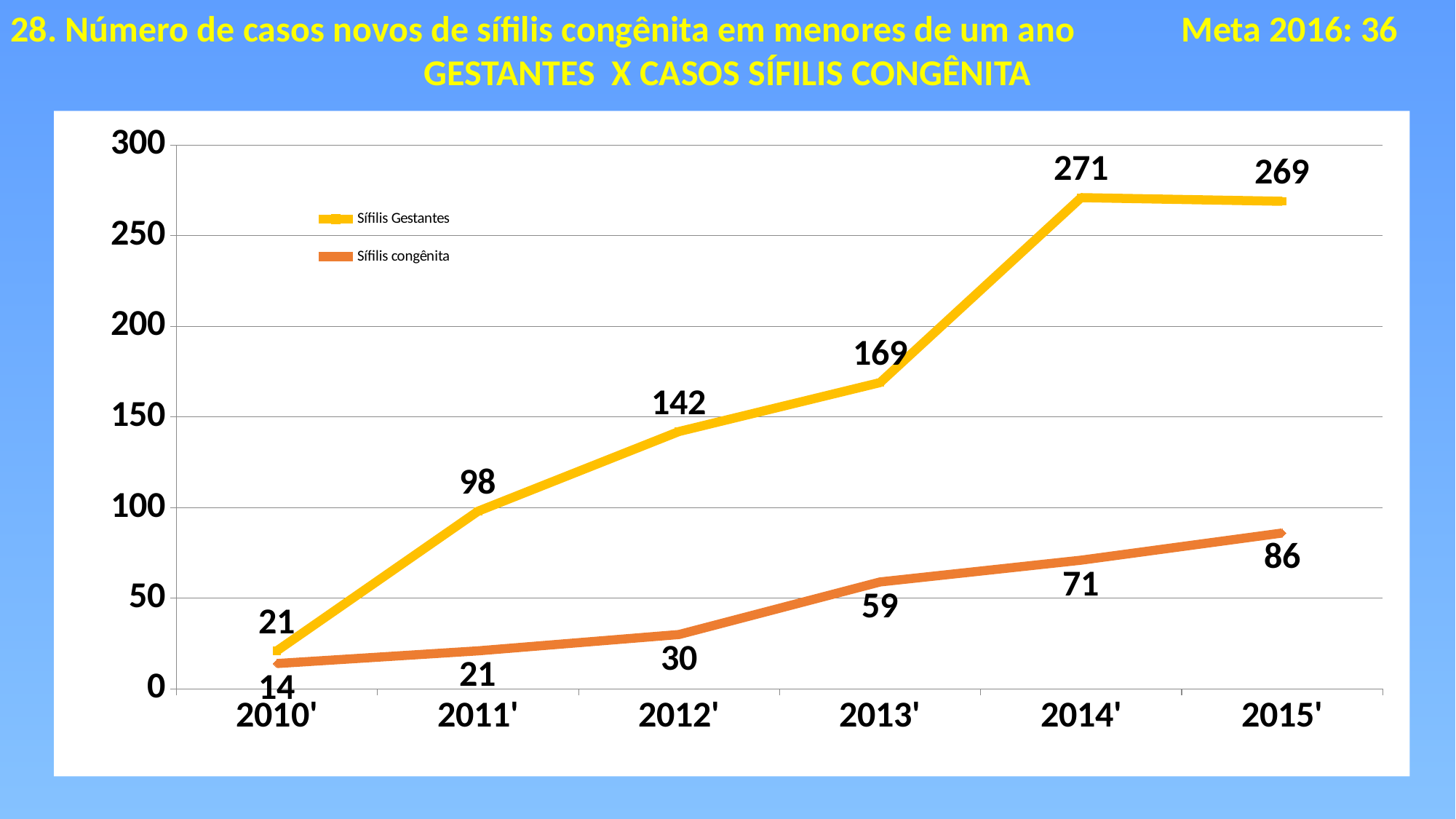

28. Número de casos novos de sífilis congênita em menores de um ano             Meta 2016: 36
GESTANTES  X CASOS SÍFILIS CONGÊNITA

### Chart

| Category | Sífilis Gestantes | Sífilis congênita |
|---|---|---|
| 2010' | 21.0 | 14.0 |
| 2011' | 98.0 | 21.0 |
| 2012' | 142.0 | 30.0 |
| 2013' | 169.0 | 59.0 |
| 2014' | 271.0 | 71.0 |
| 2015' | 269.0 | 86.0 |